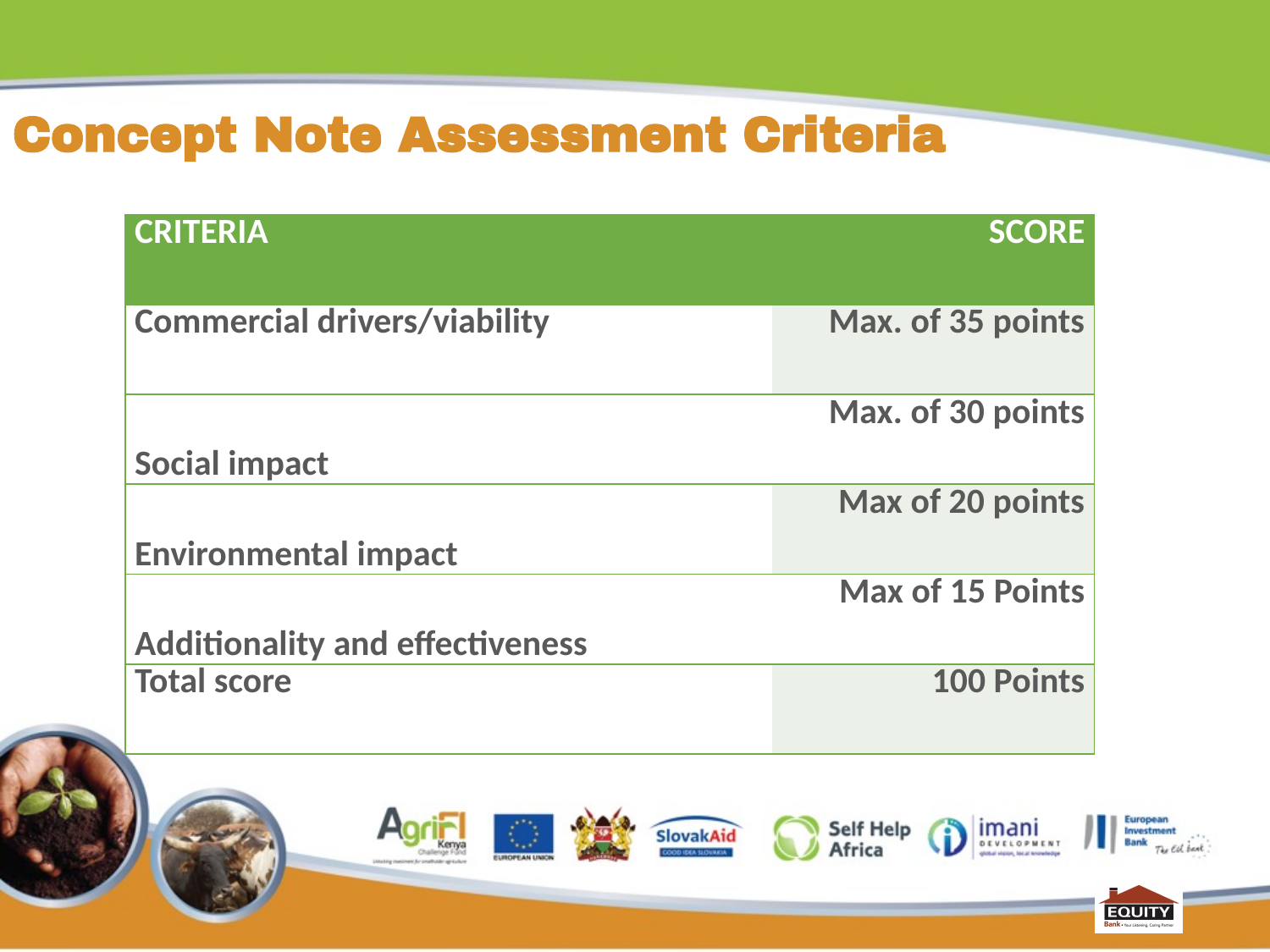

# Concept Note Assessment Criteria
| CRITERIA | SCORE |
| --- | --- |
| Commercial drivers/viability | Max. of 35 points |
| Social impact | Max. of 30 points |
| Environmental impact | Max of 20 points |
| Additionality and effectiveness | Max of 15 Points |
| Total score | 100 Points |